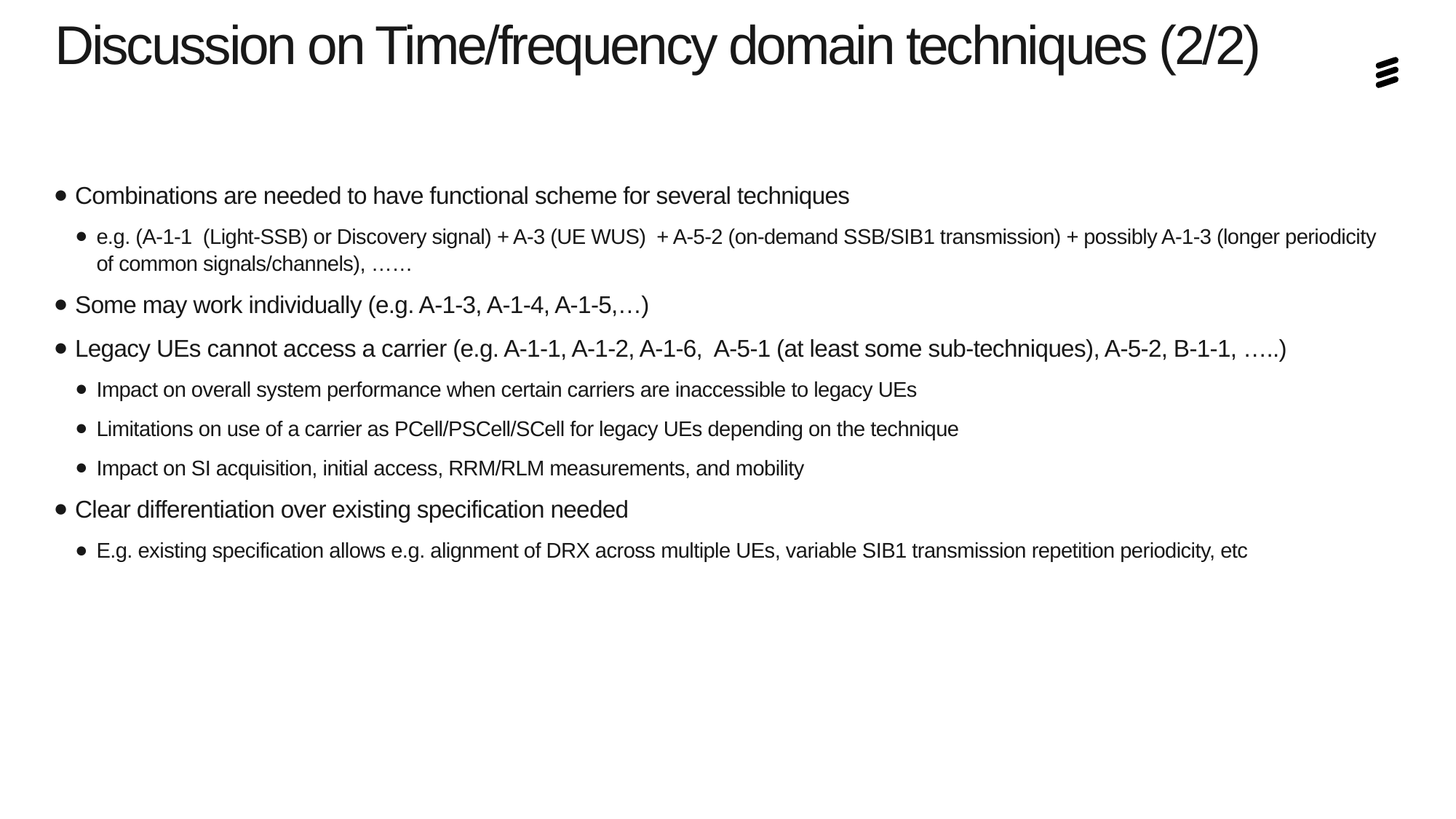

# Discussion on Time/frequency domain techniques (2/2)
Combinations are needed to have functional scheme for several techniques
e.g. (A-1-1  (Light-SSB) or Discovery signal) + A-3 (UE WUS)  + A-5-2 (on-demand SSB/SIB1 transmission) + possibly A-1-3 (longer periodicity of common signals/channels), ……
Some may work individually (e.g. A-1-3, A-1-4, A-1-5,…)
Legacy UEs cannot access a carrier (e.g. A-1-1, A-1-2, A-1-6,  A-5-1 (at least some sub-techniques), A-5-2, B-1-1, …..)
Impact on overall system performance when certain carriers are inaccessible to legacy UEs
Limitations on use of a carrier as PCell/PSCell/SCell for legacy UEs depending on the technique
Impact on SI acquisition, initial access, RRM/RLM measurements, and mobility
Clear differentiation over existing specification needed
E.g. existing specification allows e.g. alignment of DRX across multiple UEs, variable SIB1 transmission repetition periodicity, etc